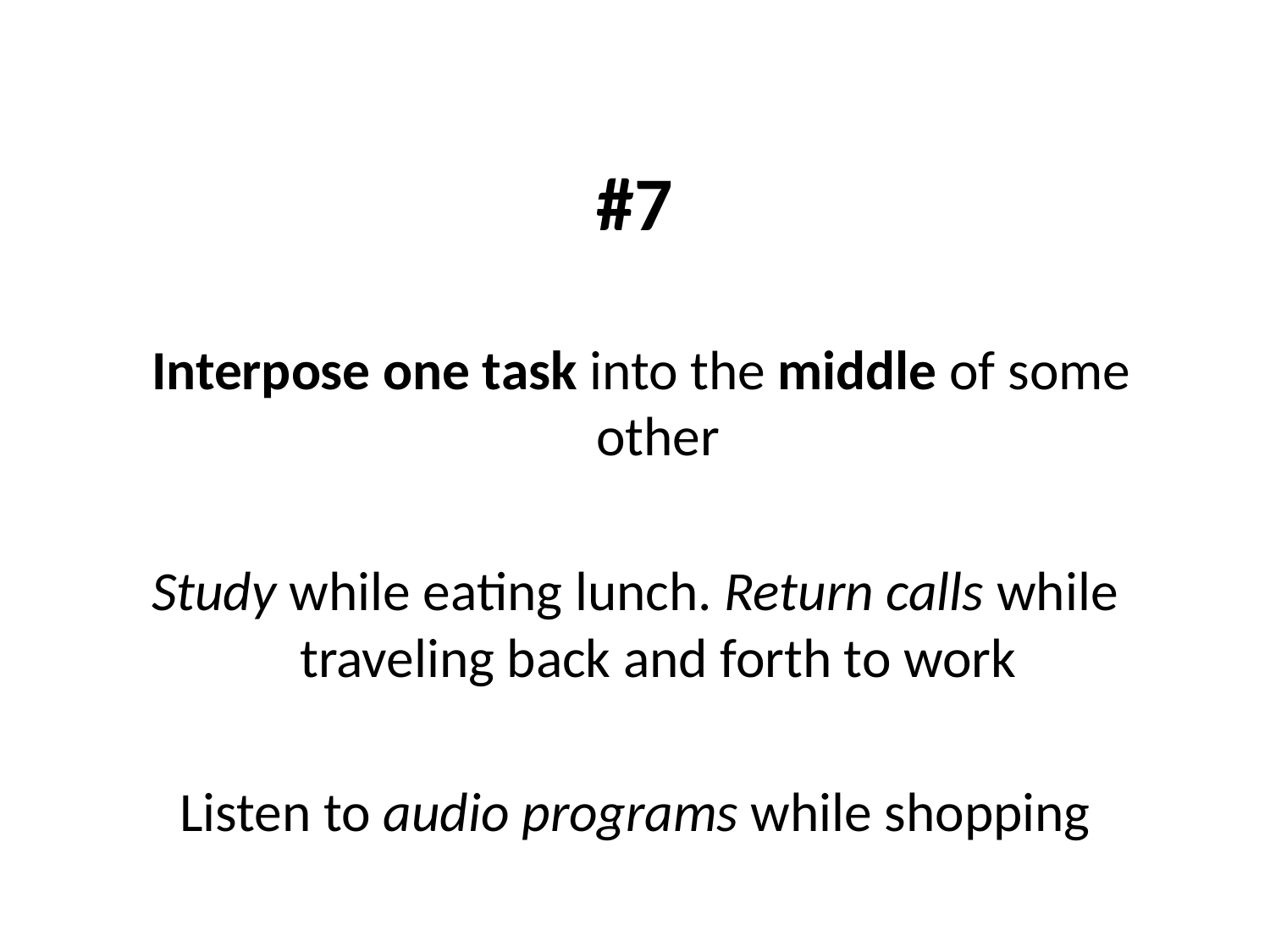

#7

 Interpose one task into the middle of some other

Study while eating lunch. Return calls while traveling back and forth to work

Listen to audio programs while shopping